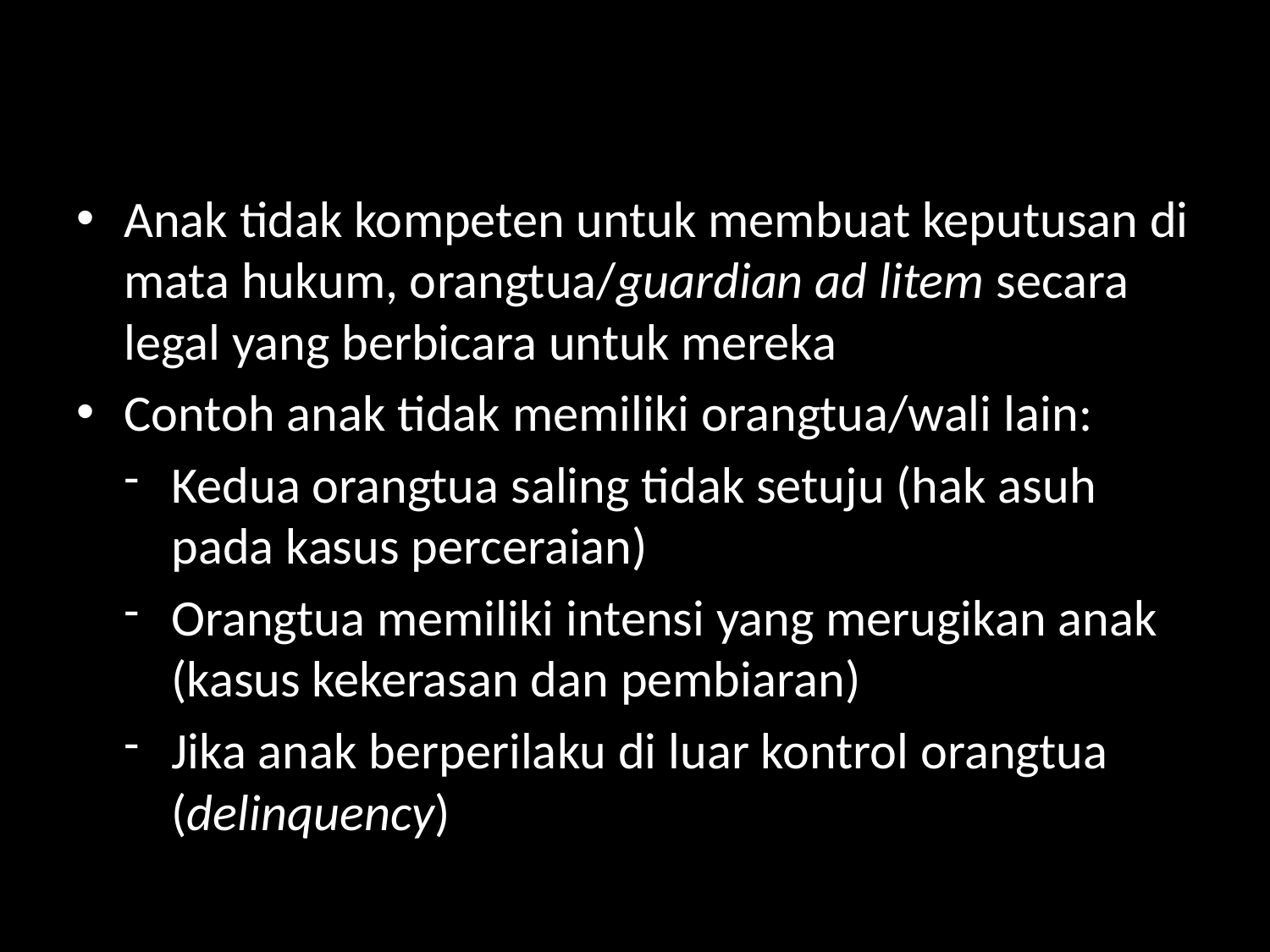

#
Anak tidak kompeten untuk membuat keputusan di mata hukum, orangtua/guardian ad litem secara legal yang berbicara untuk mereka
Contoh anak tidak memiliki orangtua/wali lain:
Kedua orangtua saling tidak setuju (hak asuh pada kasus perceraian)
Orangtua memiliki intensi yang merugikan anak (kasus kekerasan dan pembiaran)
Jika anak berperilaku di luar kontrol orangtua (delinquency)